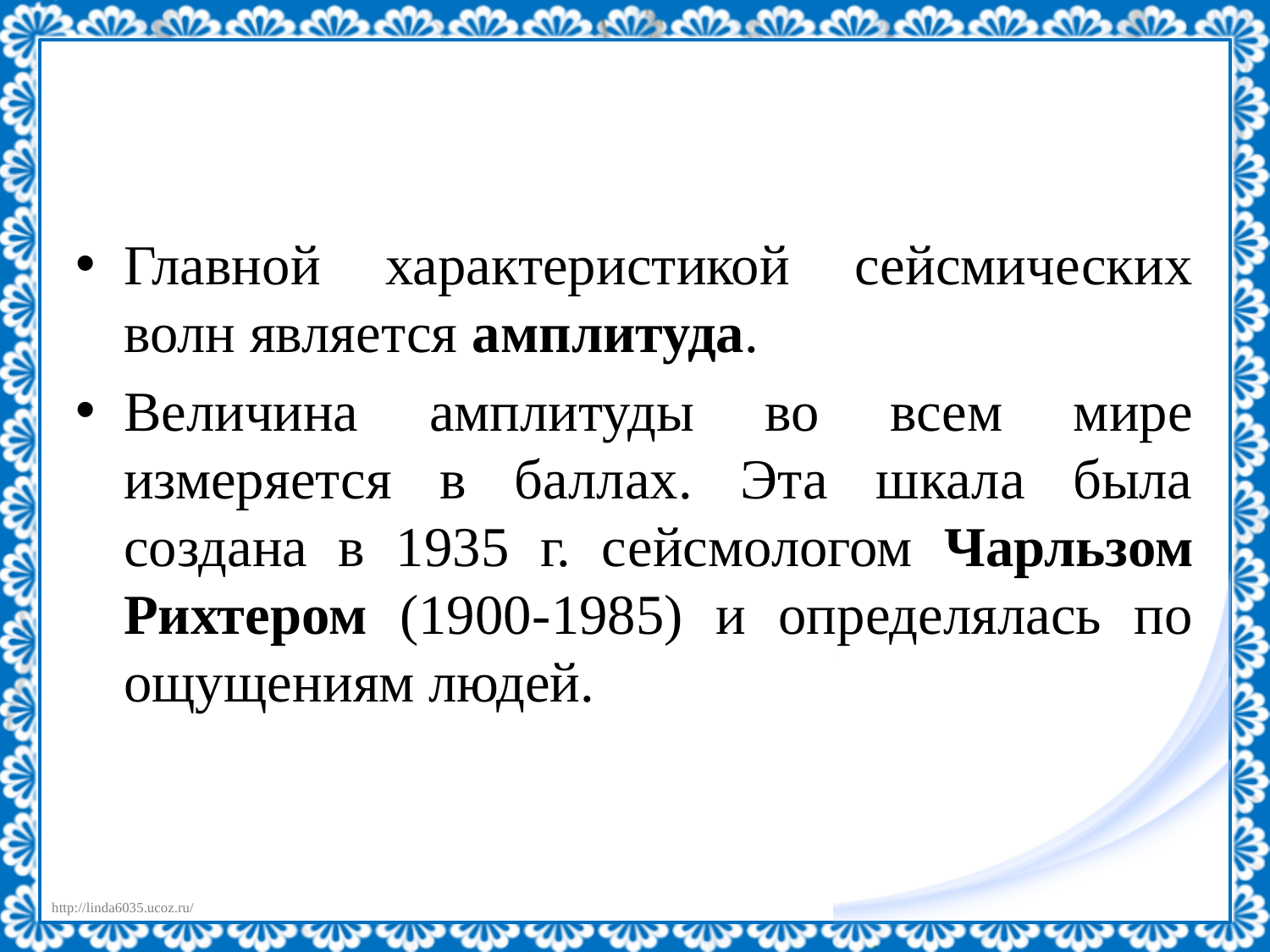

#
Главной характеристикой сейсмических волн является амплитуда.
Величина амплитуды во всем мире измеряется в баллах. Эта шкала была создана в 1935 г. сейсмологом Чарльзом Рихтером (1900‑1985) и определялась по ощущениям людей.